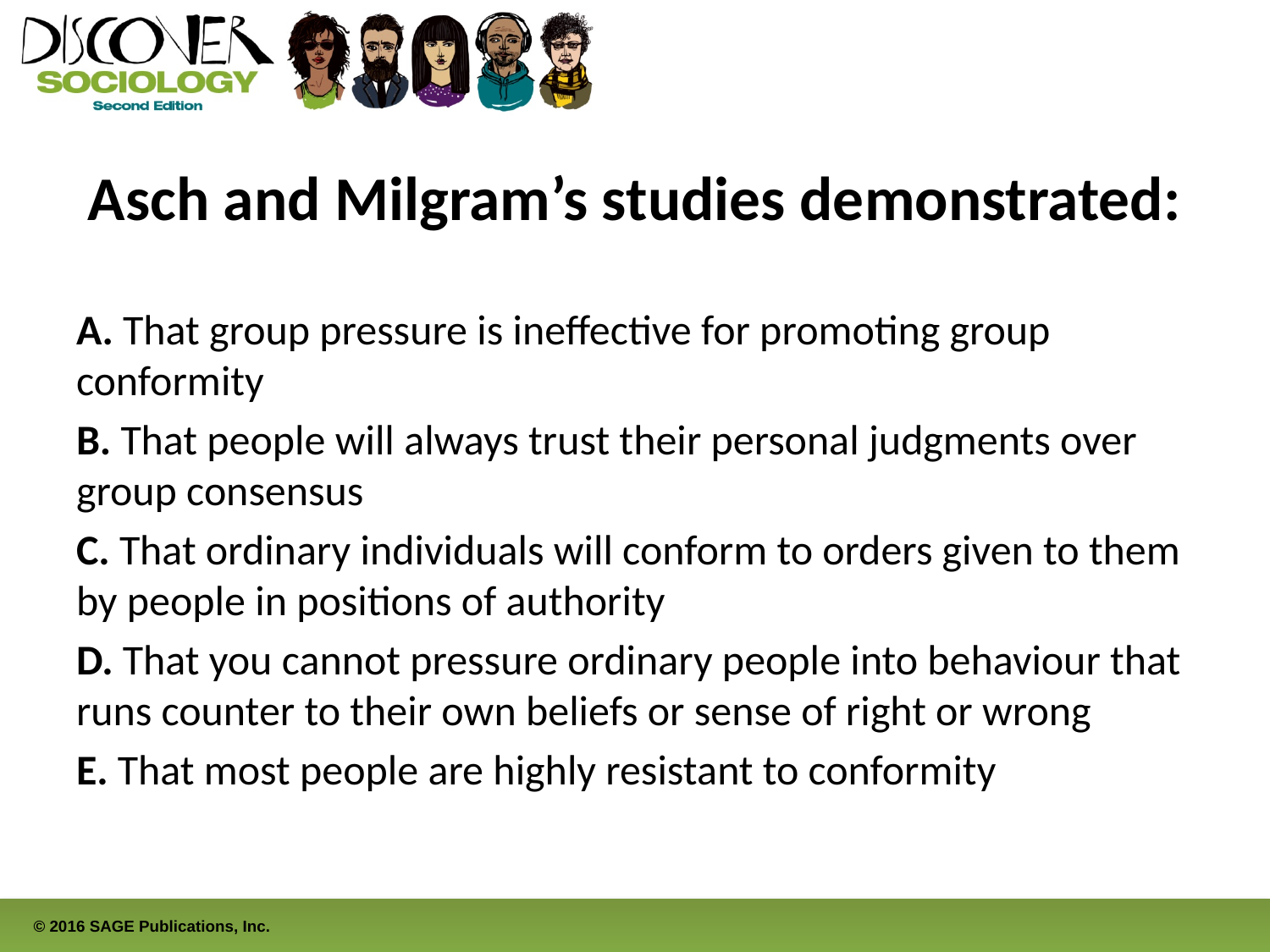

# Asch and Milgram’s studies demonstrated:
A. That group pressure is ineffective for promoting group conformity
B. That people will always trust their personal judgments over group consensus
C. That ordinary individuals will conform to orders given to them by people in positions of authority
D. That you cannot pressure ordinary people into behaviour that runs counter to their own beliefs or sense of right or wrong
E. That most people are highly resistant to conformity